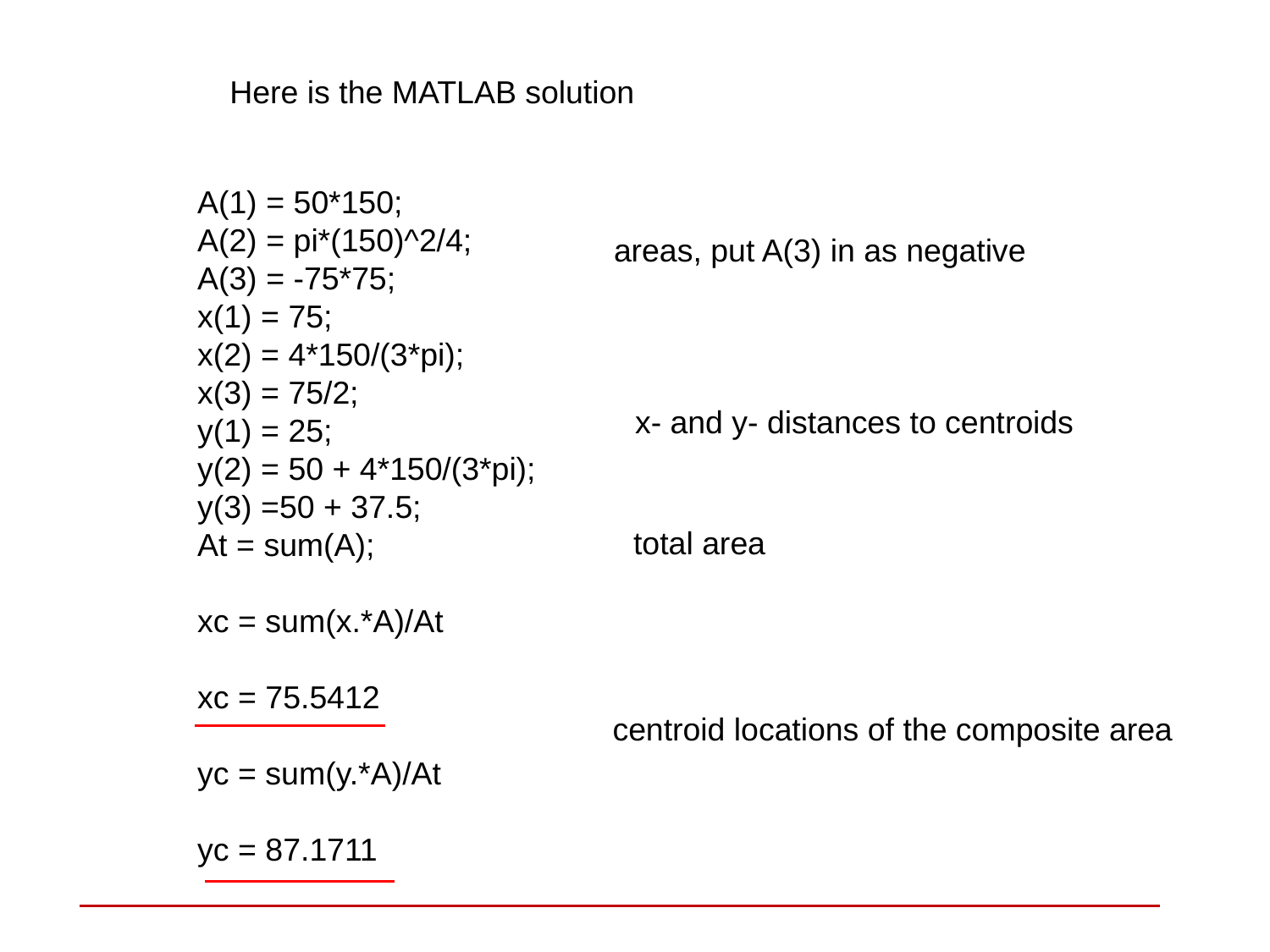

Here is the MATLAB solution
A(1) = 50*150;
A(2) = pi*(150)^2/4;
A(3) = -75*75;
x(1) = 75;
x(2) = 4*150/(3*pi);
x(3) = 75/2;
y(1) = 25;
y(2) = 50 + 4*150/(3*pi);
y(3) =50 + 37.5;
At = sum(A);

xc = sum(x.*A)/At

xc = 75.5412

yc = sum(y.*A)/At

yc = 87.1711
areas, put A(3) in as negative
x- and y- distances to centroids
total area
centroid locations of the composite area